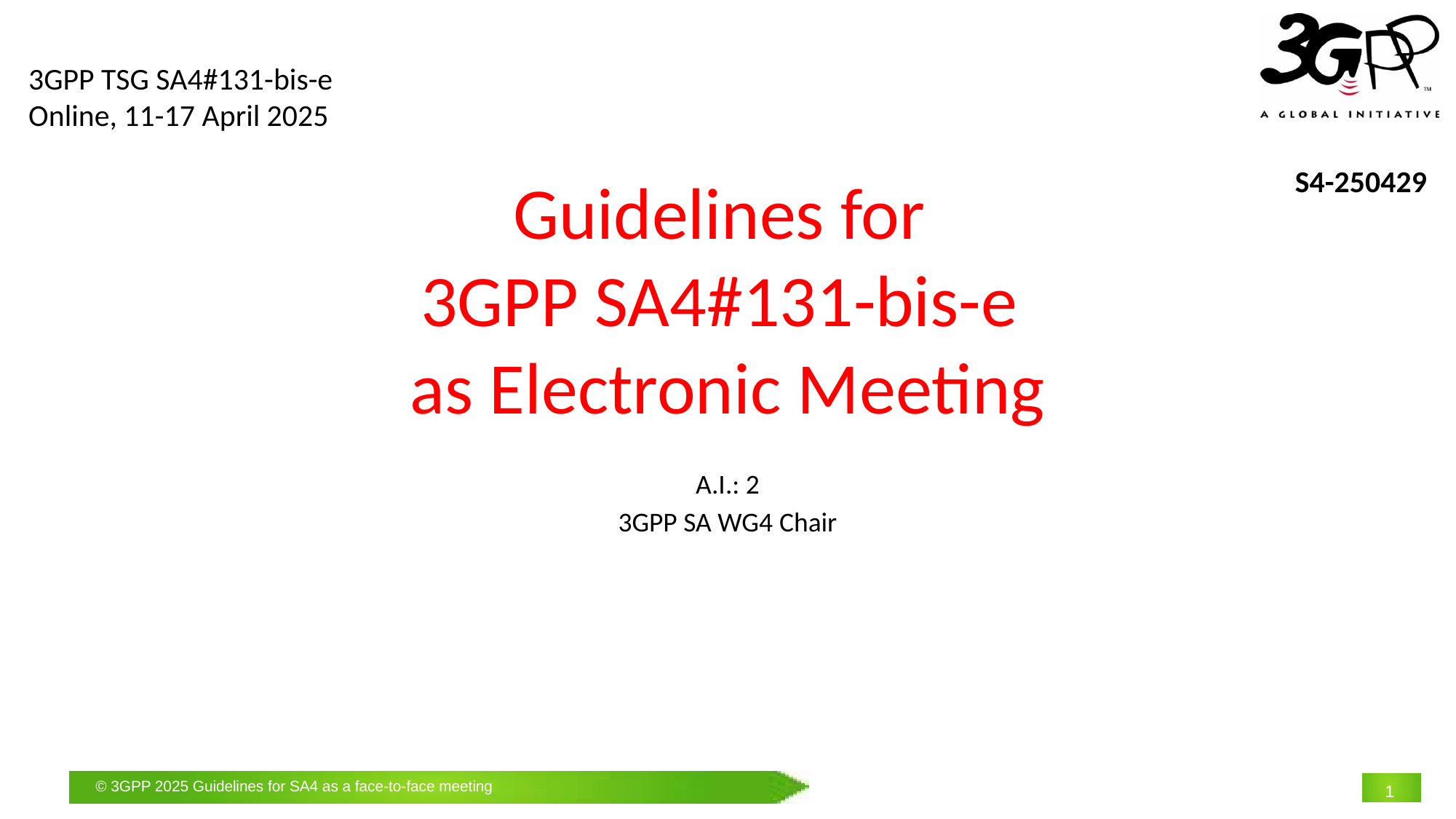

3GPP TSG SA4#131-bis-e
Online, 11-17 April 2025
S4-250429
# Guidelines for 3GPP SA4#131-bis-e as Electronic Meeting
A.I.: 2
3GPP SA WG4 Chair
1